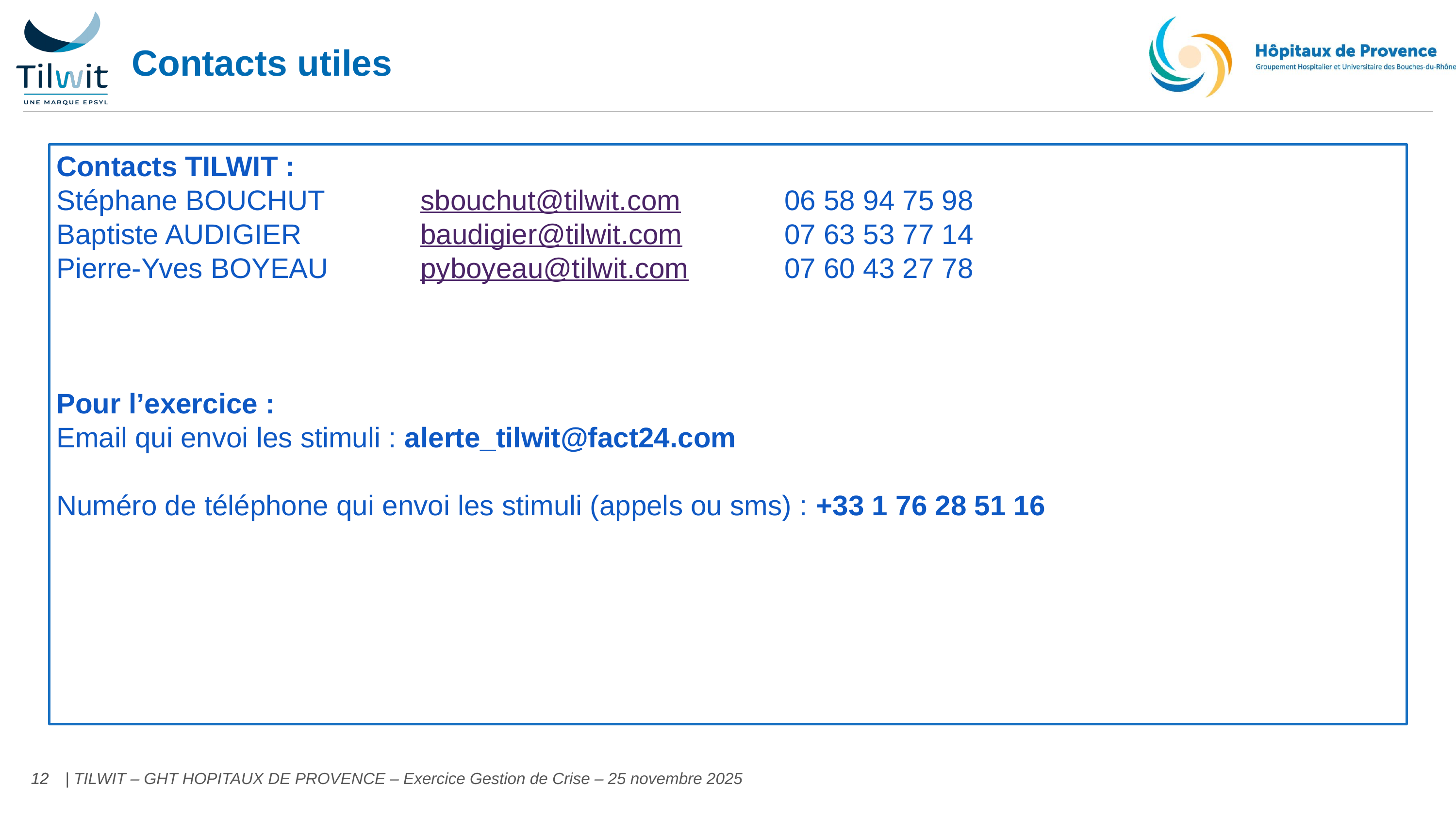

# Contacts utiles
Contacts TILWIT :
Stéphane BOUCHUT		sbouchut@tilwit.com		06 58 94 75 98
Baptiste AUDIGIER		baudigier@tilwit.com		07 63 53 77 14
Pierre-Yves BOYEAU		pyboyeau@tilwit.com		07 60 43 27 78

Pour l’exercice :
Email qui envoi les stimuli : alerte_tilwit@fact24.com

Numéro de téléphone qui envoi les stimuli (appels ou sms) : +33 1 76 28 51 16

12
12
| TILWIT – GHT HOPITAUX DE PROVENCE – Exercice Gestion de Crise – 25 novembre 2025